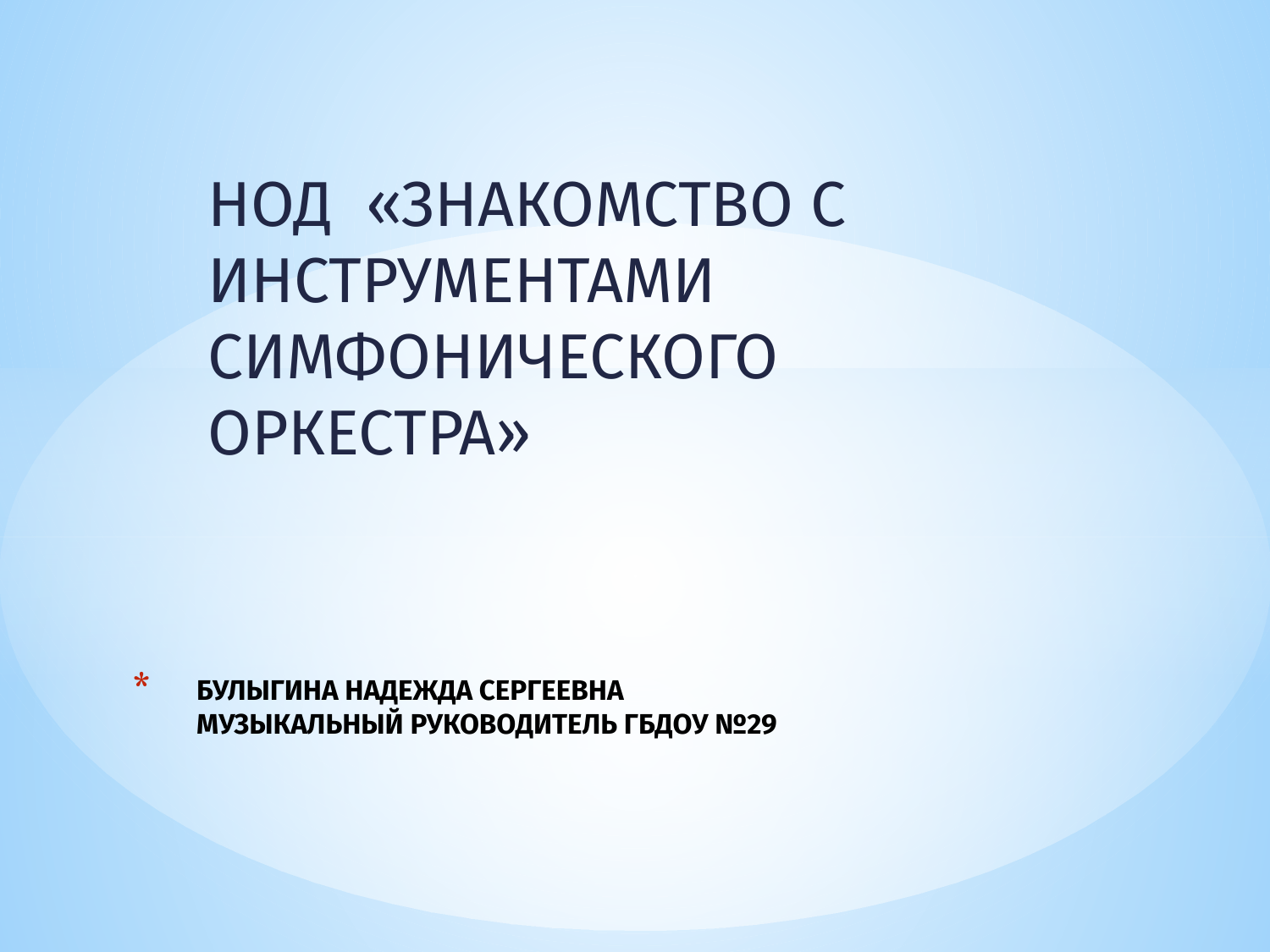

НОД  «ЗНАКОМСТВО С ИНСТРУМЕНТАМИ СИМФОНИЧЕСКОГО ОРКЕСТРА»
# БУЛЫГИНА НАДЕЖДА СЕРГЕЕВНА МУЗЫКАЛЬНЫЙ РУКОВОДИТЕЛЬ ГБДОУ №29